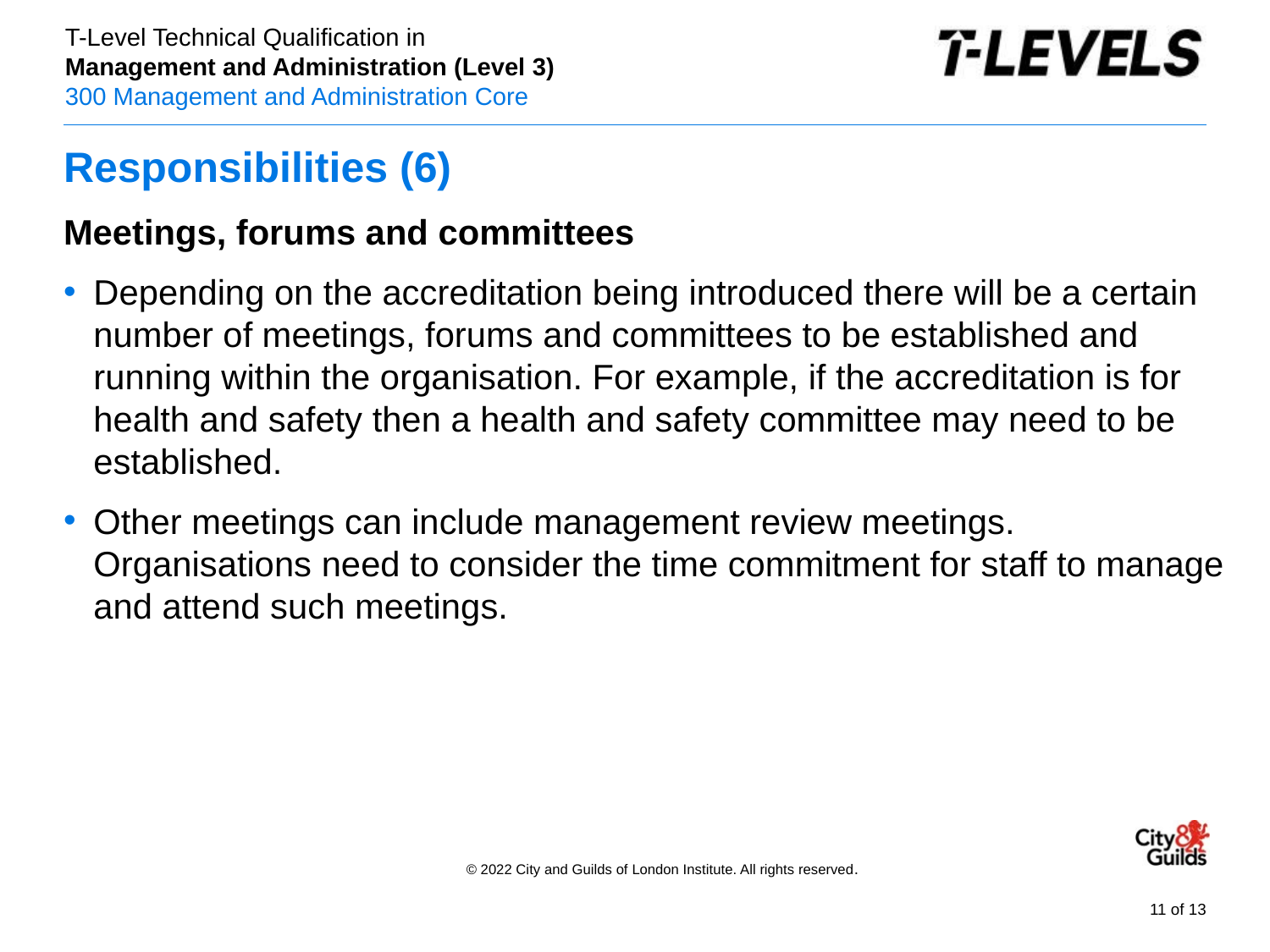

# Responsibilities (6)
Meetings, forums and committees
Depending on the accreditation being introduced there will be a certain number of meetings, forums and committees to be established and running within the organisation. For example, if the accreditation is for health and safety then a health and safety committee may need to be established.
Other meetings can include management review meetings. Organisations need to consider the time commitment for staff to manage and attend such meetings.